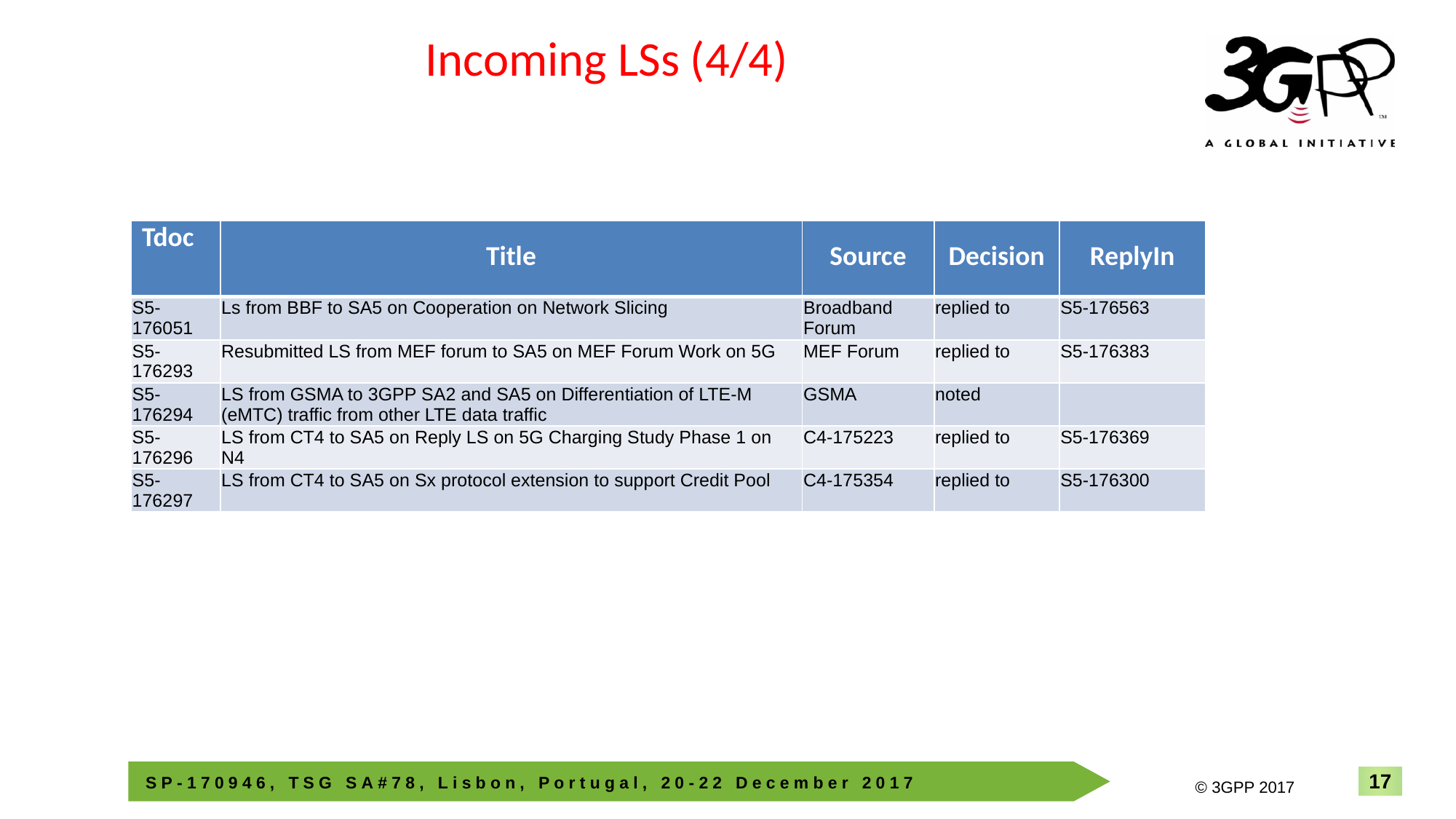

# Incoming LSs (4/4)
| Tdoc | Title | Source | Decision | ReplyIn |
| --- | --- | --- | --- | --- |
| S5-176051 | Ls from BBF to SA5 on Cooperation on Network Slicing | Broadband Forum | replied to | S5-176563 |
| S5-176293 | Resubmitted LS from MEF forum to SA5 on MEF Forum Work on 5G | MEF Forum | replied to | S5-176383 |
| S5-176294 | LS from GSMA to 3GPP SA2 and SA5 on Differentiation of LTE-M (eMTC) traffic from other LTE data traffic | GSMA | noted |  |
| S5-176296 | LS from CT4 to SA5 on Reply LS on 5G Charging Study Phase 1 on N4 | C4-175223 | replied to | S5-176369 |
| S5-176297 | LS from CT4 to SA5 on Sx protocol extension to support Credit Pool | C4-175354 | replied to | S5-176300 |